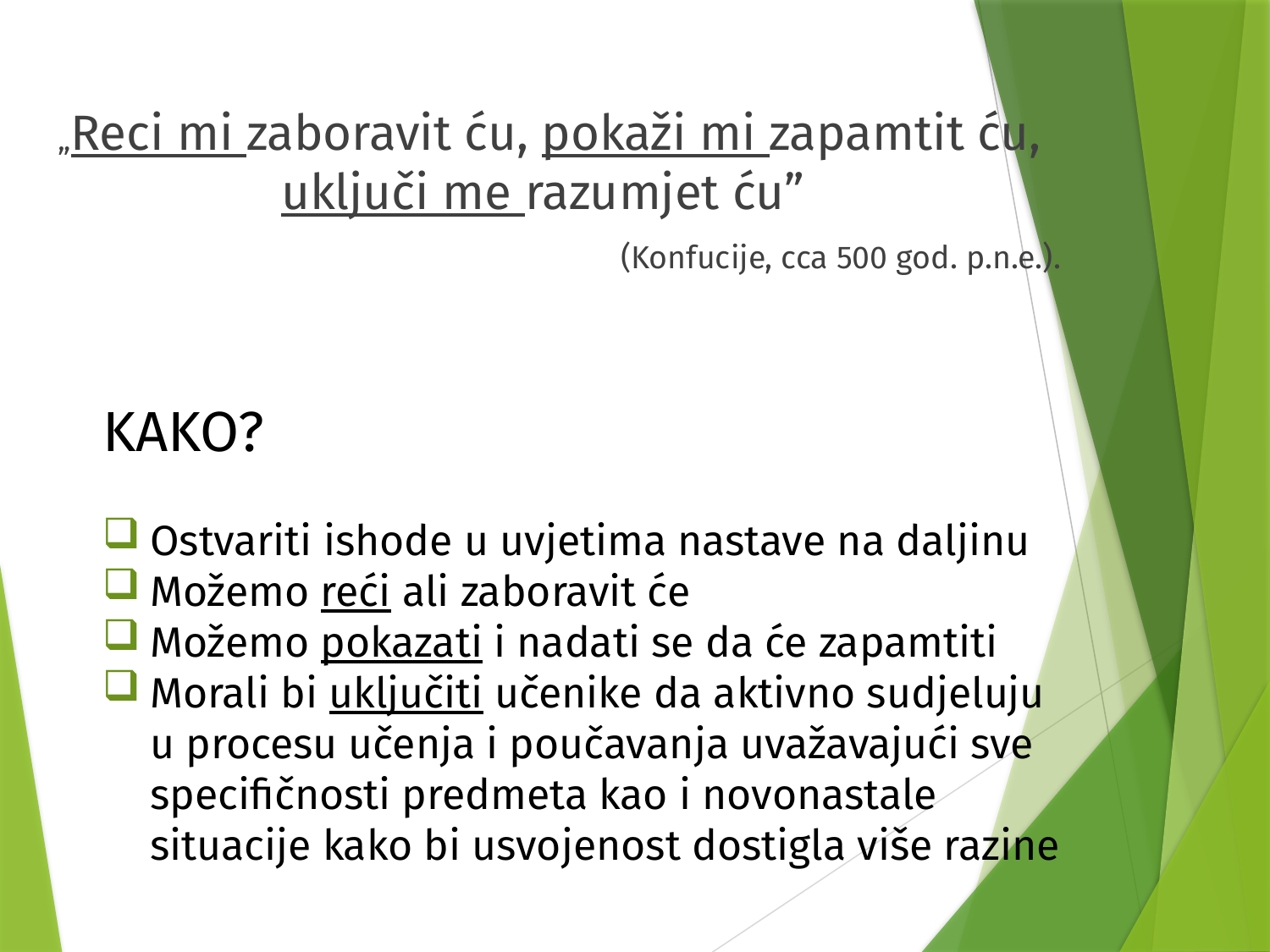

„Reci mi zaboravit ću, pokaži mi zapamtit ću, uključi me razumjet ću”
(Konfucije, cca 500 god. p.n.e.).

KAKO?

Ostvariti ishode u uvjetima nastave na daljinu
Možemo reći ali zaboravit će
Možemo pokazati i nadati se da će zapamtiti
Morali bi uključiti učenike da aktivno sudjeluju u procesu učenja i poučavanja uvažavajući sve specifičnosti predmeta kao i novonastale situacije kako bi usvojenost dostigla više razine